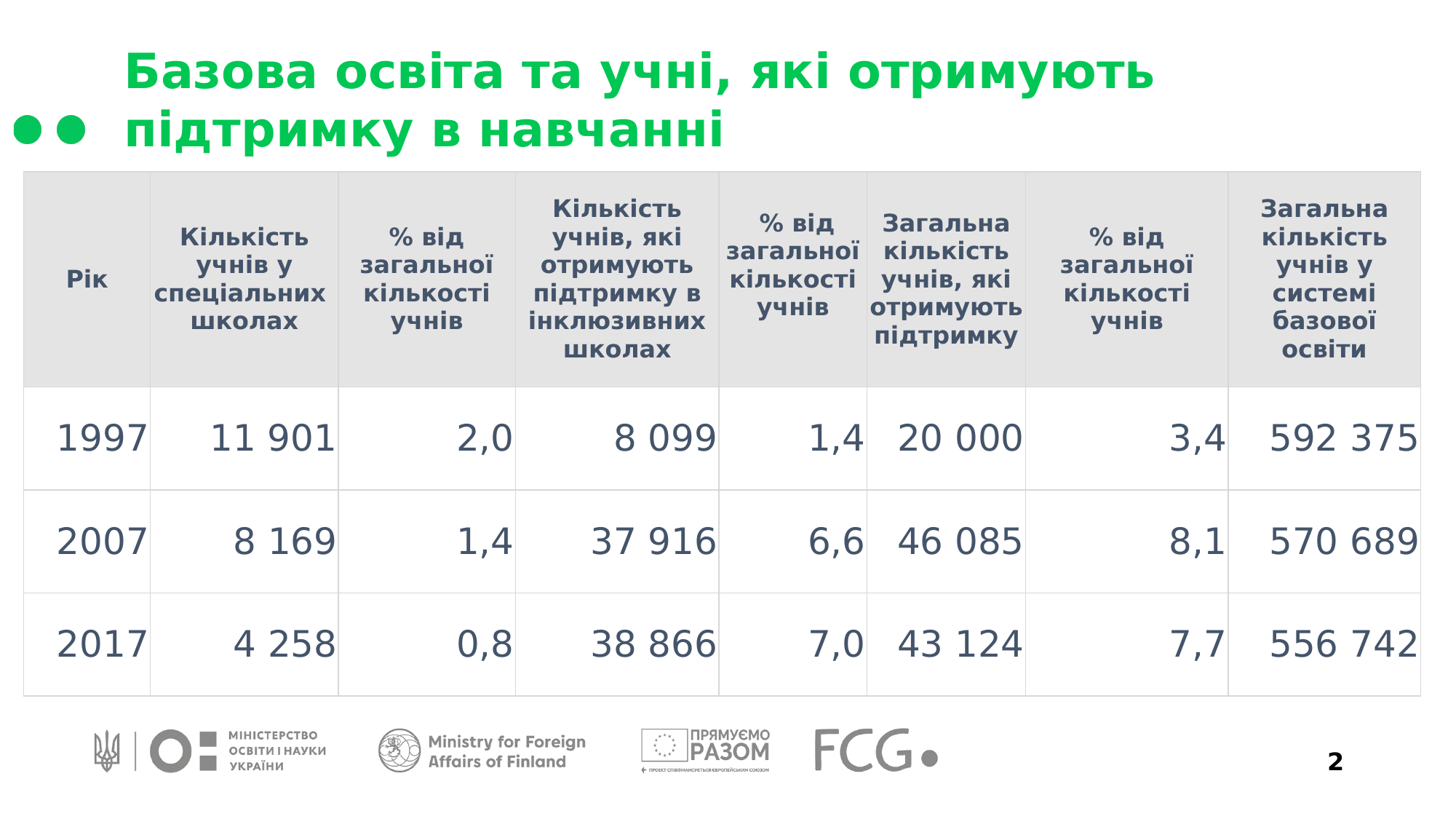

Базова освіта та учні, які отримують підтримку в навчанні
| Рік | Кількість учнів у спеціальних школах | % від загальної кількості учнів | Кількість учнів, які отримують підтримку в інклюзивних школах | % від загальної кількості учнів | Загальна кількість учнів, які отримують підтримку | % від загальної кількості учнів | Загальна кількість учнів у системі базової освіти |
| --- | --- | --- | --- | --- | --- | --- | --- |
| 1997 | 11 901 | 2,0 | 8 099 | 1,4 | 20 000 | 3,4 | 592 375 |
| 2007 | 8 169 | 1,4 | 37 916 | 6,6 | 46 085 | 8,1 | 570 689 |
| 2017 | 4 258 | 0,8 | 38 866 | 7,0 | 43 124 | 7,7 | 556 742 |
2